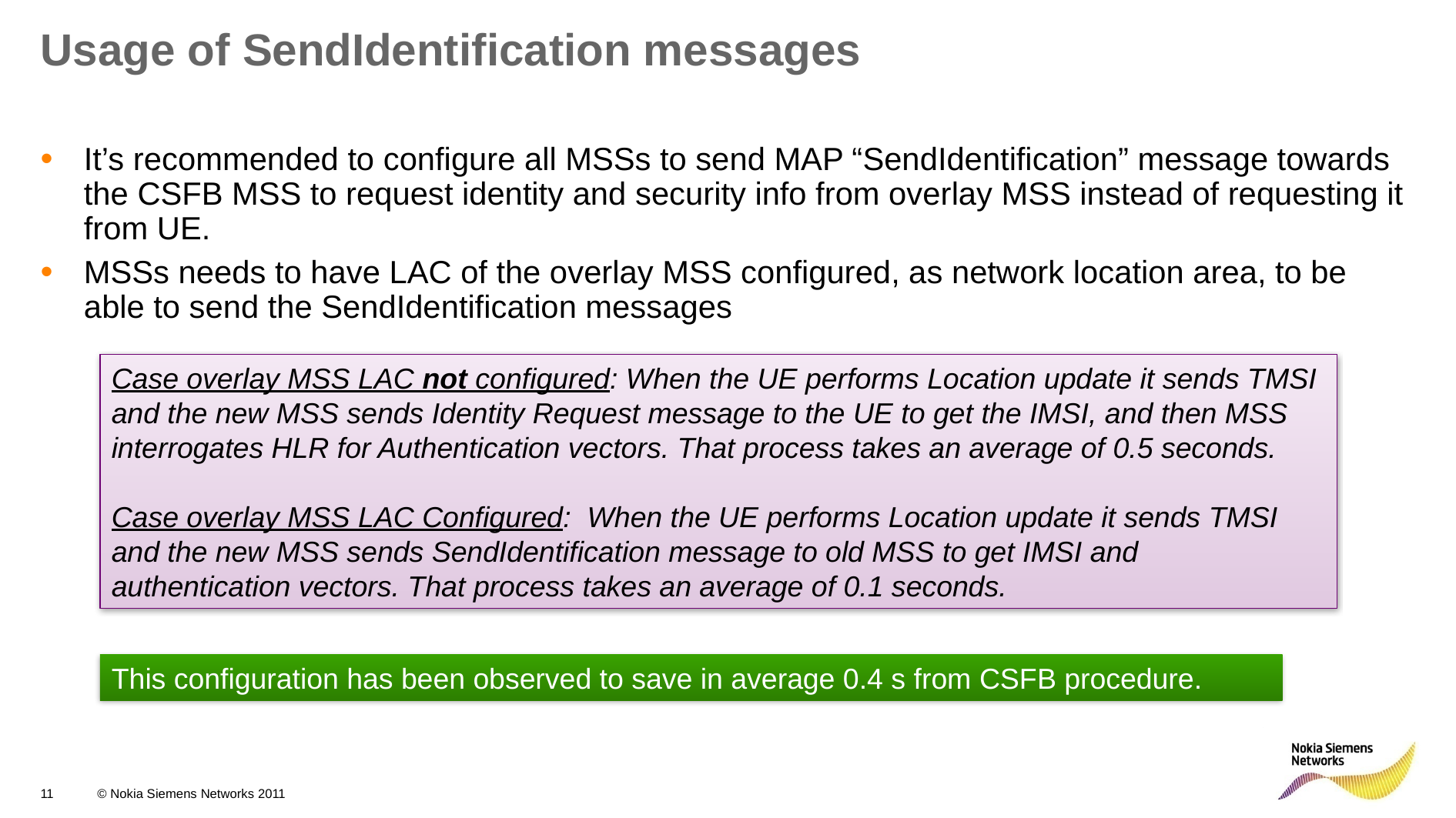

# Usage of SendIdentification messages
It’s recommended to configure all MSSs to send MAP “SendIdentification” message towards the CSFB MSS to request identity and security info from overlay MSS instead of requesting it from UE.
MSSs needs to have LAC of the overlay MSS configured, as network location area, to be able to send the SendIdentification messages

Case overlay MSS LAC not configured: When the UE performs Location update it sends TMSI and the new MSS sends Identity Request message to the UE to get the IMSI, and then MSS interrogates HLR for Authentication vectors. That process takes an average of 0.5 seconds.

Case overlay MSS LAC Configured:  When the UE performs Location update it sends TMSI and the new MSS sends SendIdentification message to old MSS to get IMSI and authentication vectors. That process takes an average of 0.1 seconds.
This configuration has been observed to save in average 0.4 s from CSFB procedure.